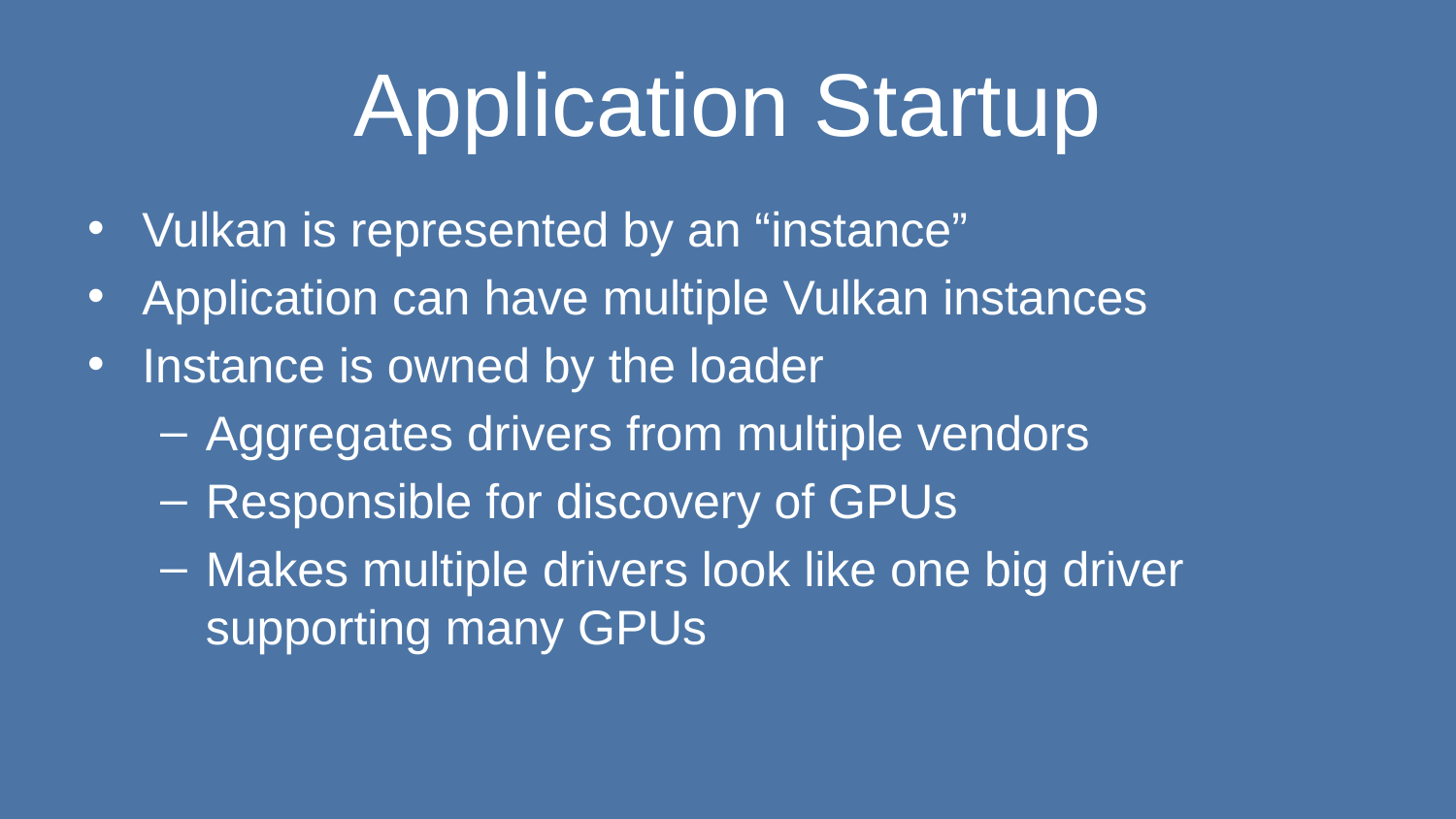

# Application Startup
Vulkan is represented by an “instance”
Application can have multiple Vulkan instances
Instance is owned by the loader
Aggregates drivers from multiple vendors
Responsible for discovery of GPUs
Makes multiple drivers look like one big driver supporting many GPUs